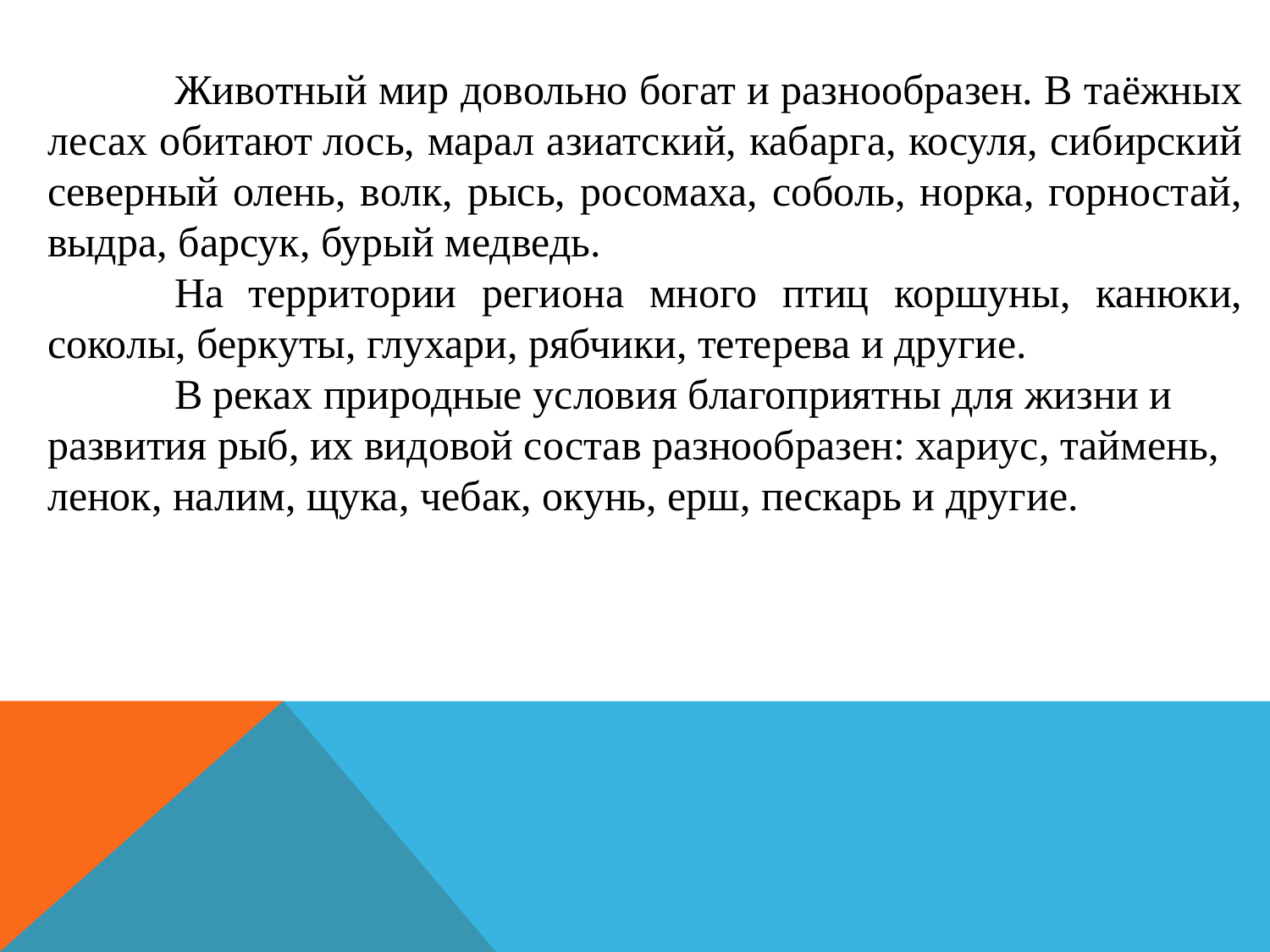

Животный мир довольно богат и разнообразен. В таёжных лесах обитают лось, марал азиатский, кабарга, косуля, сибирский северный олень, волк, рысь, росомаха, соболь, норка, горностай, выдра, барсук, бурый медведь.
	На территории региона много птиц коршуны, канюки, соколы, беркуты, глухари, рябчики, тетерева и другие.
	В реках природные условия благоприятны для жизни и развития рыб, их видовой состав разнообразен: хариус, таймень, ленок, налим, щука, чебак, окунь, ерш, пескарь и другие.